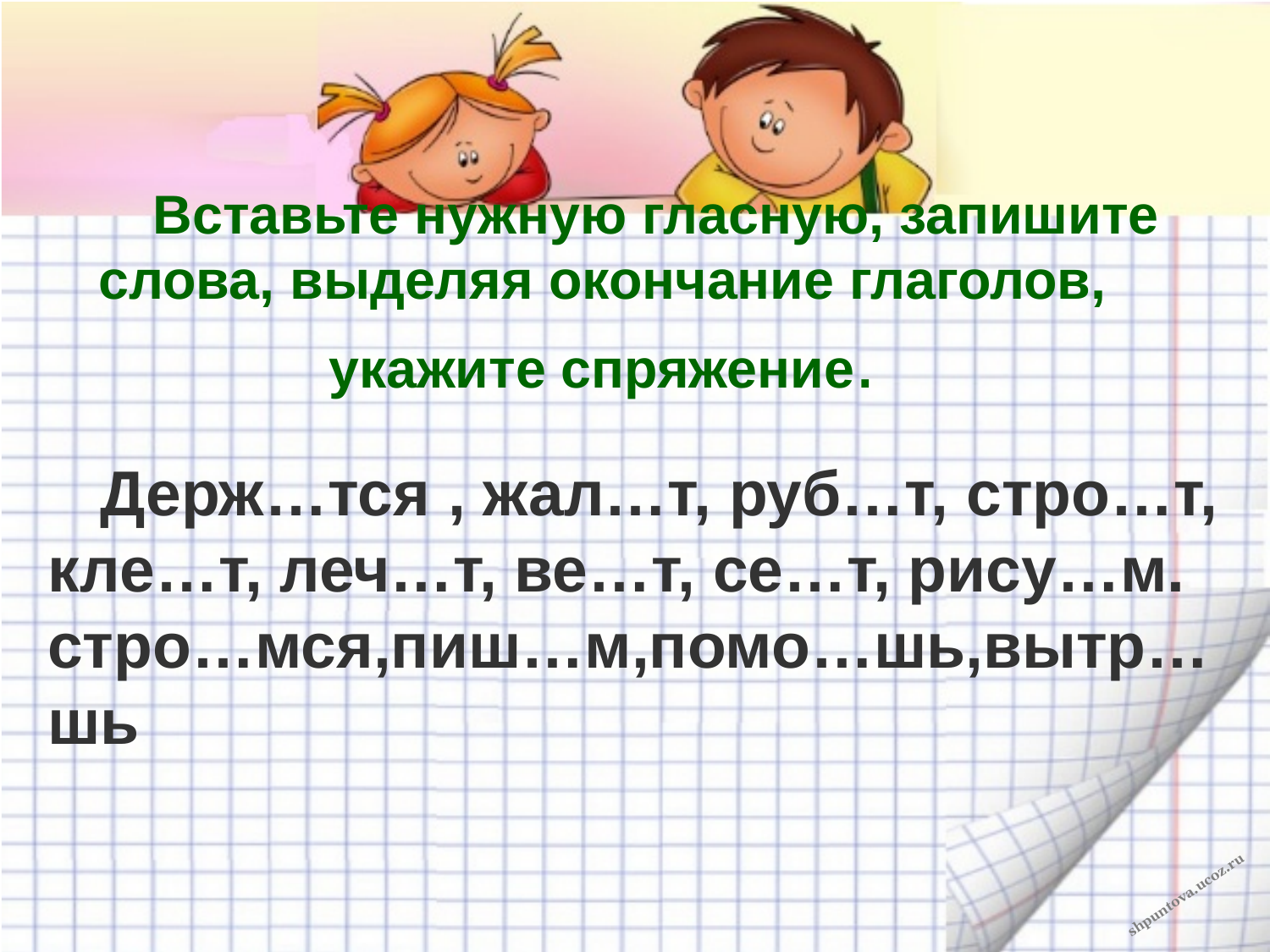

# Вставьте нужную гласную, запишите слова, выделяя окончание глаголов, укажите спряжение.
   Держ…тся , жал…т, руб…т, стро…т, кле…т, леч…т, ве…т, се…т, рису…м. стро…мся,пиш…м,помо…шь,вытр…шь